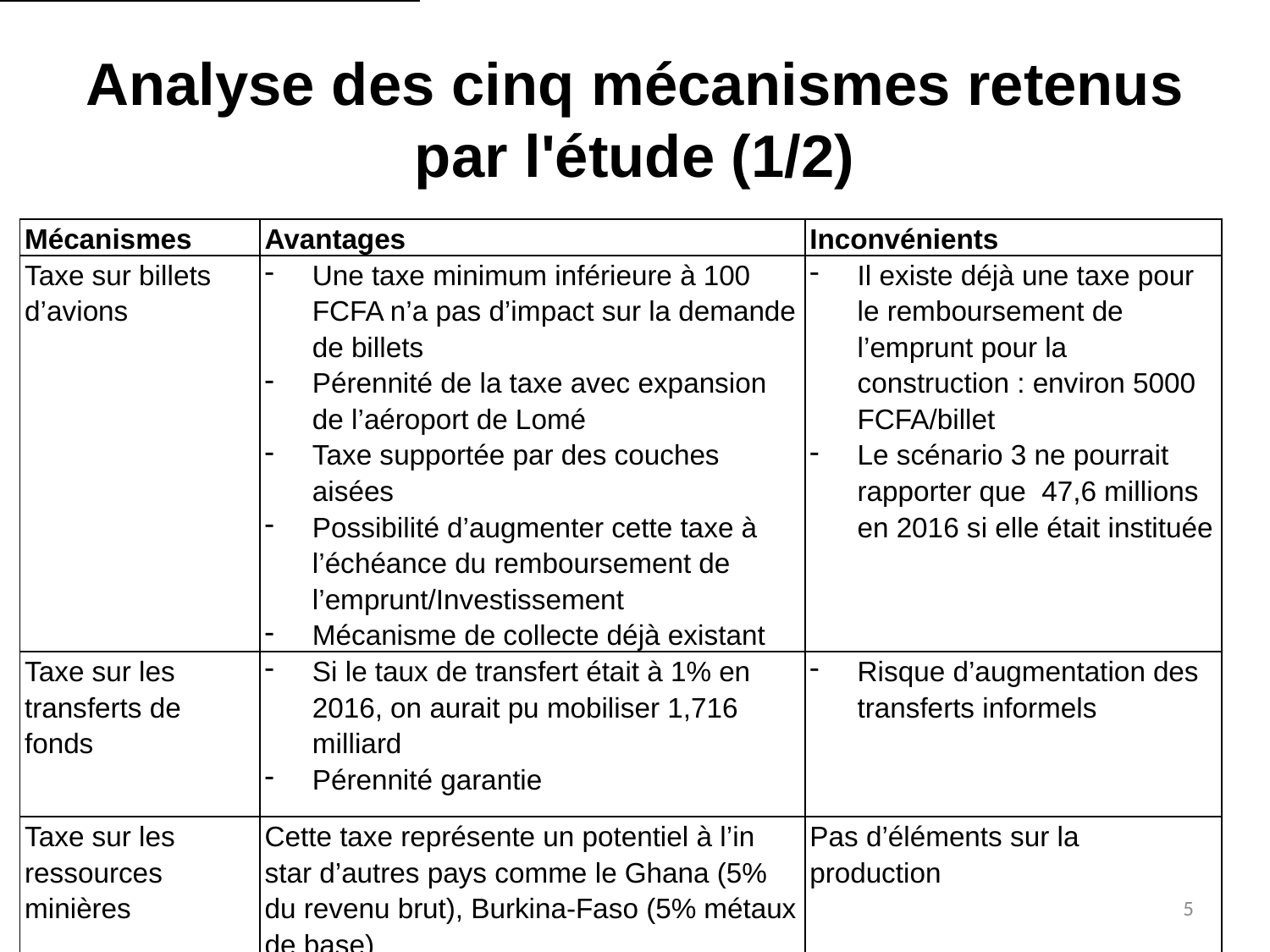

# Analyse des cinq mécanismes retenus par l'étude (1/2)
| Mécanismes | Avantages | Inconvénients |
| --- | --- | --- |
| Taxe sur billets d’avions | Une taxe minimum inférieure à 100 FCFA n’a pas d’impact sur la demande de billets Pérennité de la taxe avec expansion de l’aéroport de Lomé Taxe supportée par des couches aisées Possibilité d’augmenter cette taxe à l’échéance du remboursement de l’emprunt/Investissement Mécanisme de collecte déjà existant | Il existe déjà une taxe pour le remboursement de l’emprunt pour la construction : environ 5000 FCFA/billet Le scénario 3 ne pourrait rapporter que 47,6 millions en 2016 si elle était instituée |
| Taxe sur les transferts de fonds | Si le taux de transfert était à 1% en 2016, on aurait pu mobiliser 1,716 milliard Pérennité garantie | Risque d’augmentation des transferts informels |
| Taxe sur les ressources minières | Cette taxe représente un potentiel à l’in star d’autres pays comme le Ghana (5% du revenu brut), Burkina-Faso (5% métaux de base) | Pas d’éléments sur la production |
5